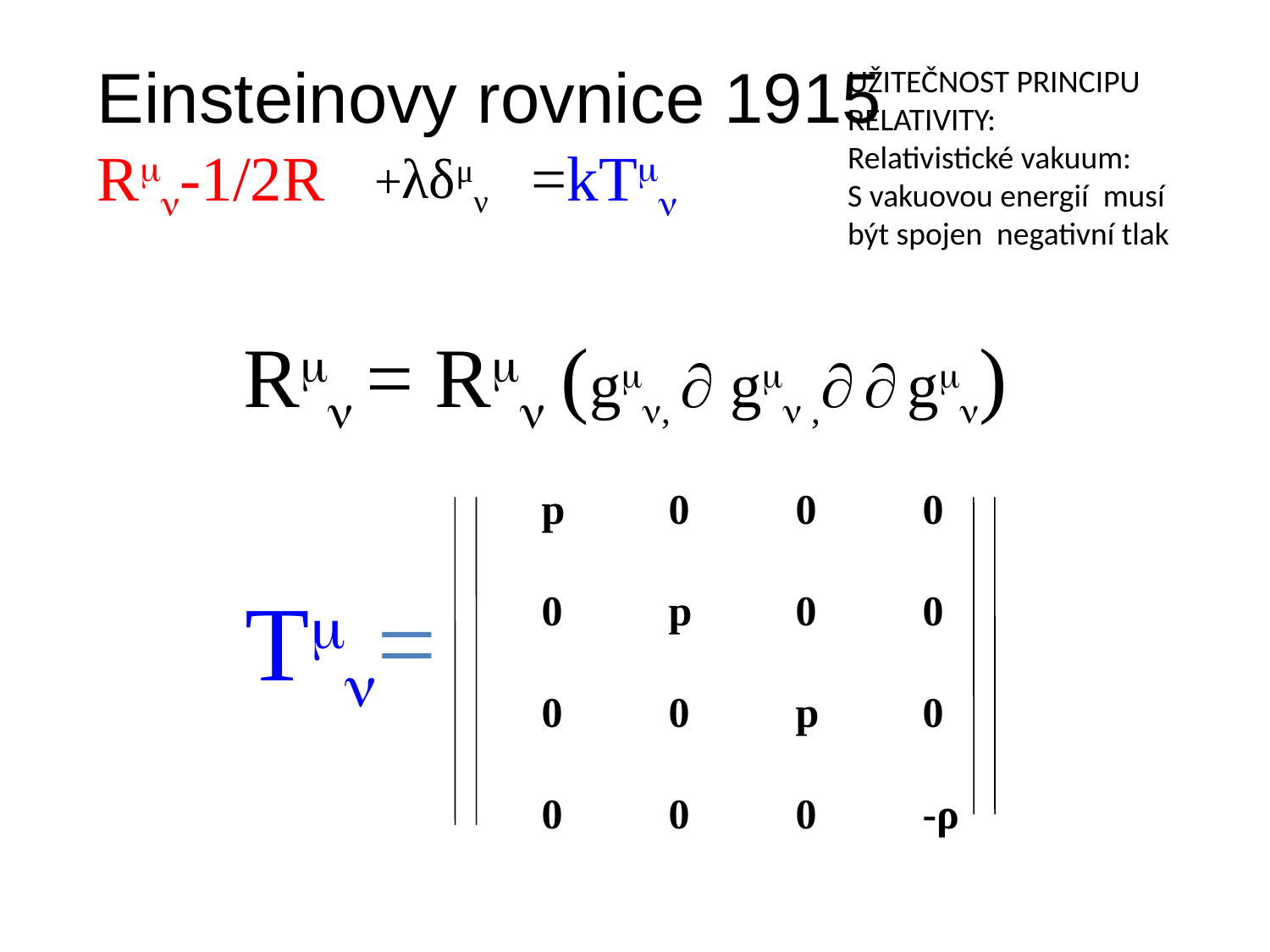

Einsteinovy rovnice 1915
Rμν-1/2R             =kTμν
UŽITEČNOST PRINCIPU RELATIVITY:
Relativistické vakuum:
S vakuovou energií  musí být spojen  negativní tlak
+λδμν
Rμν = Rμν (gμν, ∂ gμν ,∂ ∂ gμν)
p	0	0	0
0	p	0	0
0	0	p	0
0	0	0	-ρ

Tμν=